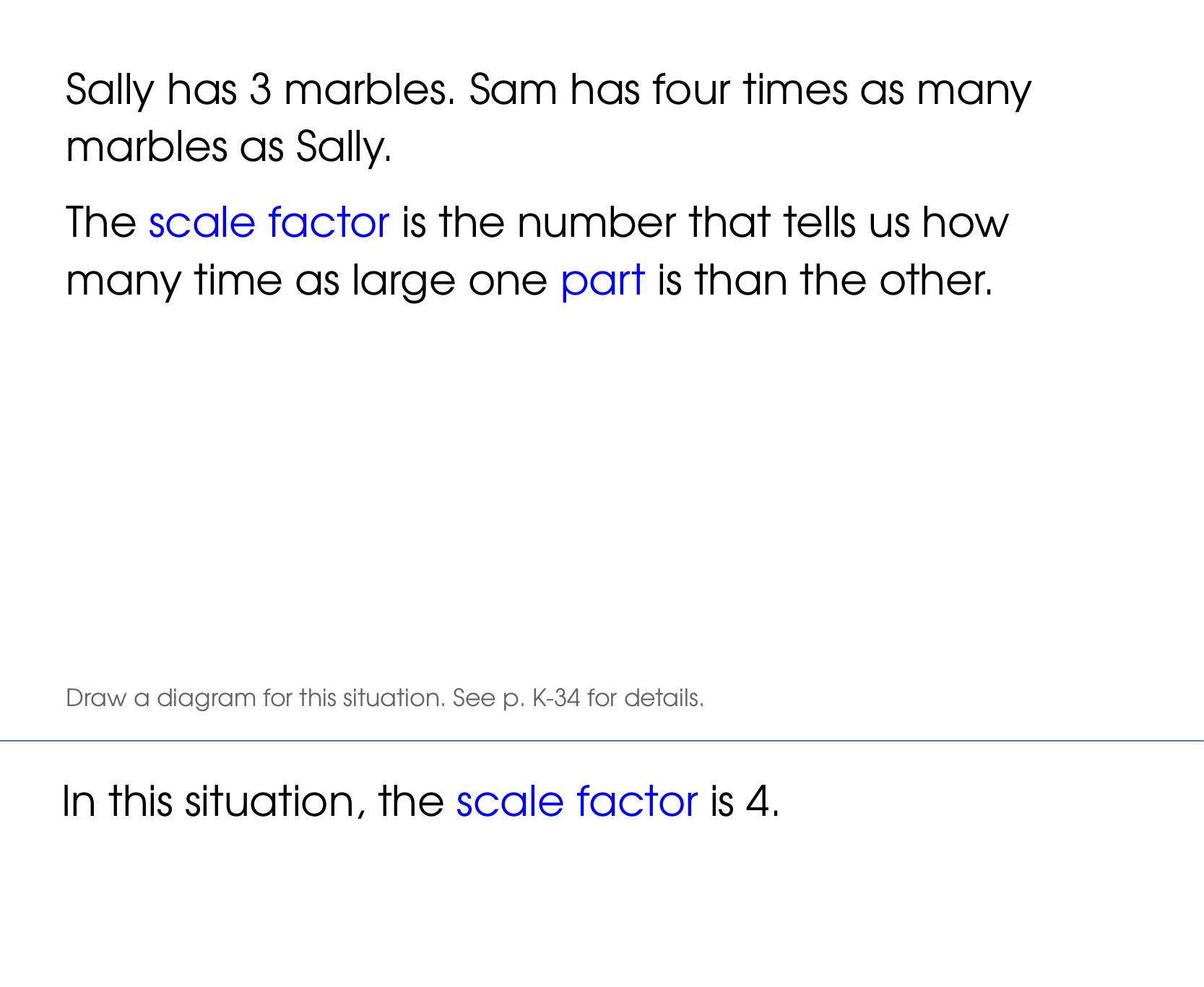

Sally has 3 marbles. Sam has four times as many marbles as Sally.
The scale factor is the number that tells us how many time as large one part is than the other.
Draw a diagram for this situation. See p. K-34 for details.
In this situation, the scale factor is 4.